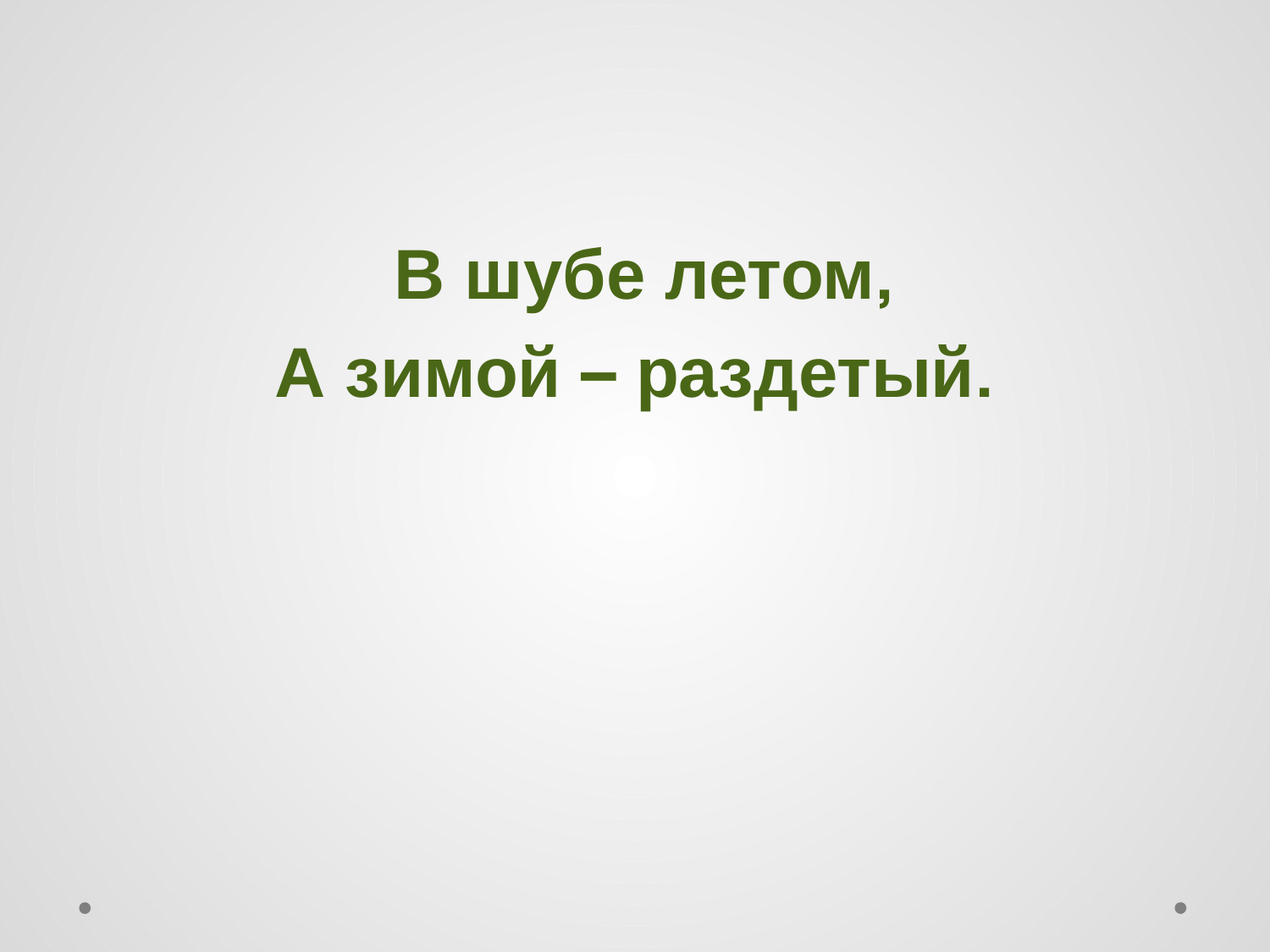

В шубе летом,
А зимой – раздетый.